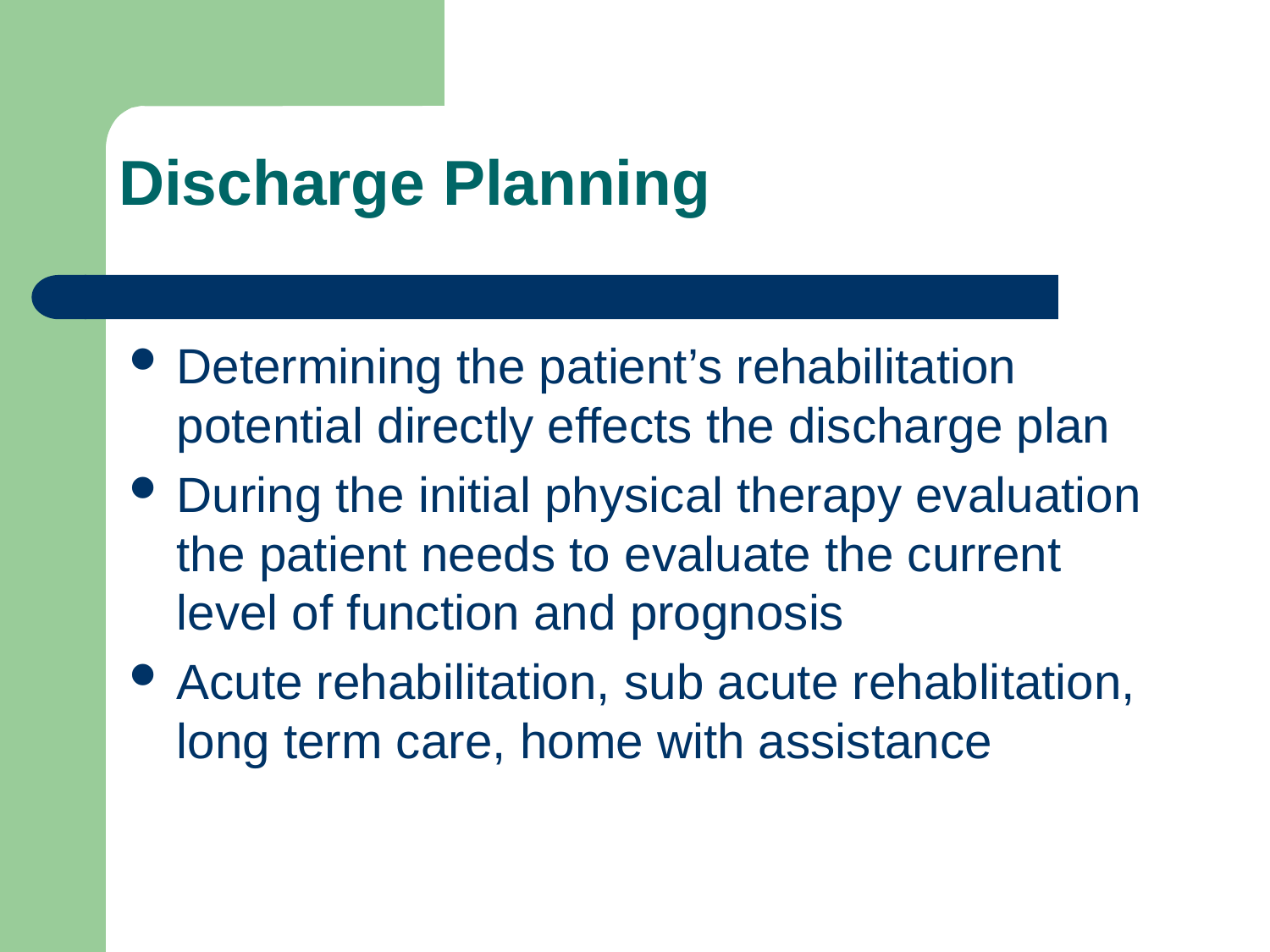

Discharge Planning
Determining the patient’s rehabilitation potential directly effects the discharge plan
During the initial physical therapy evaluation the patient needs to evaluate the current level of function and prognosis
Acute rehabilitation, sub acute rehablitation, long term care, home with assistance